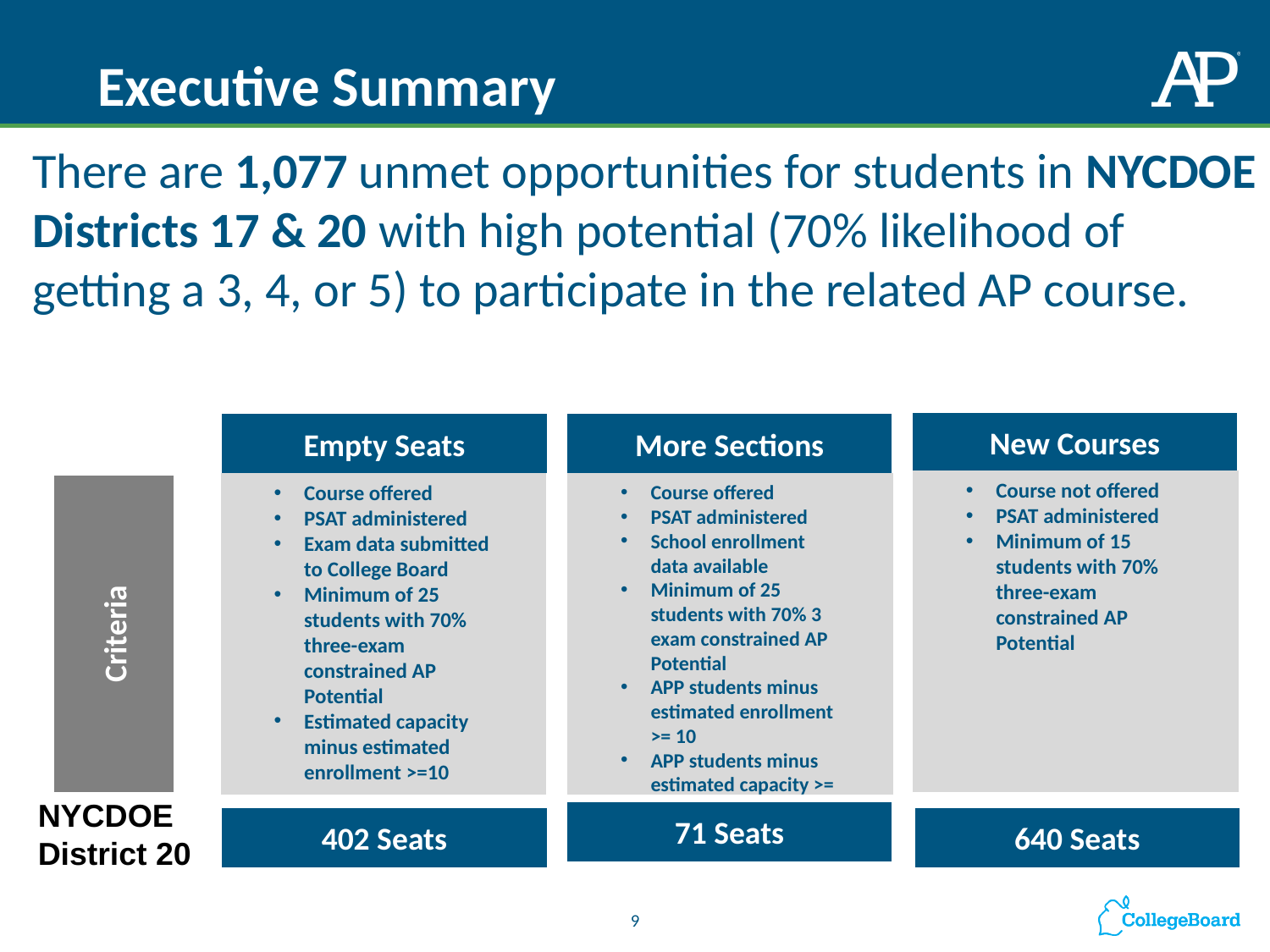

# Executive Summary
There are 1,077 unmet opportunities for students in NYCDOE Districts 17 & 20 with high potential (70% likelihood of getting a 3, 4, or 5) to participate in the related AP course.

New Courses
Empty Seats
More Sections
Course not offered
PSAT administered
Minimum of 15 students with 70% three-exam constrained AP Potential
Course offered
PSAT administered
Exam data submitted to College Board
Minimum of 25 students with 70% three-exam constrained AP Potential
Estimated capacity minus estimated enrollment >=10
Course offered
PSAT administered
School enrollment data available
Minimum of 25 students with 70% 3 exam constrained AP Potential
APP students minus estimated enrollment >= 10
APP students minus estimated capacity >= 10
Criteria
NYCDOE District 20
71 Seats
402 Seats
640 Seats
9